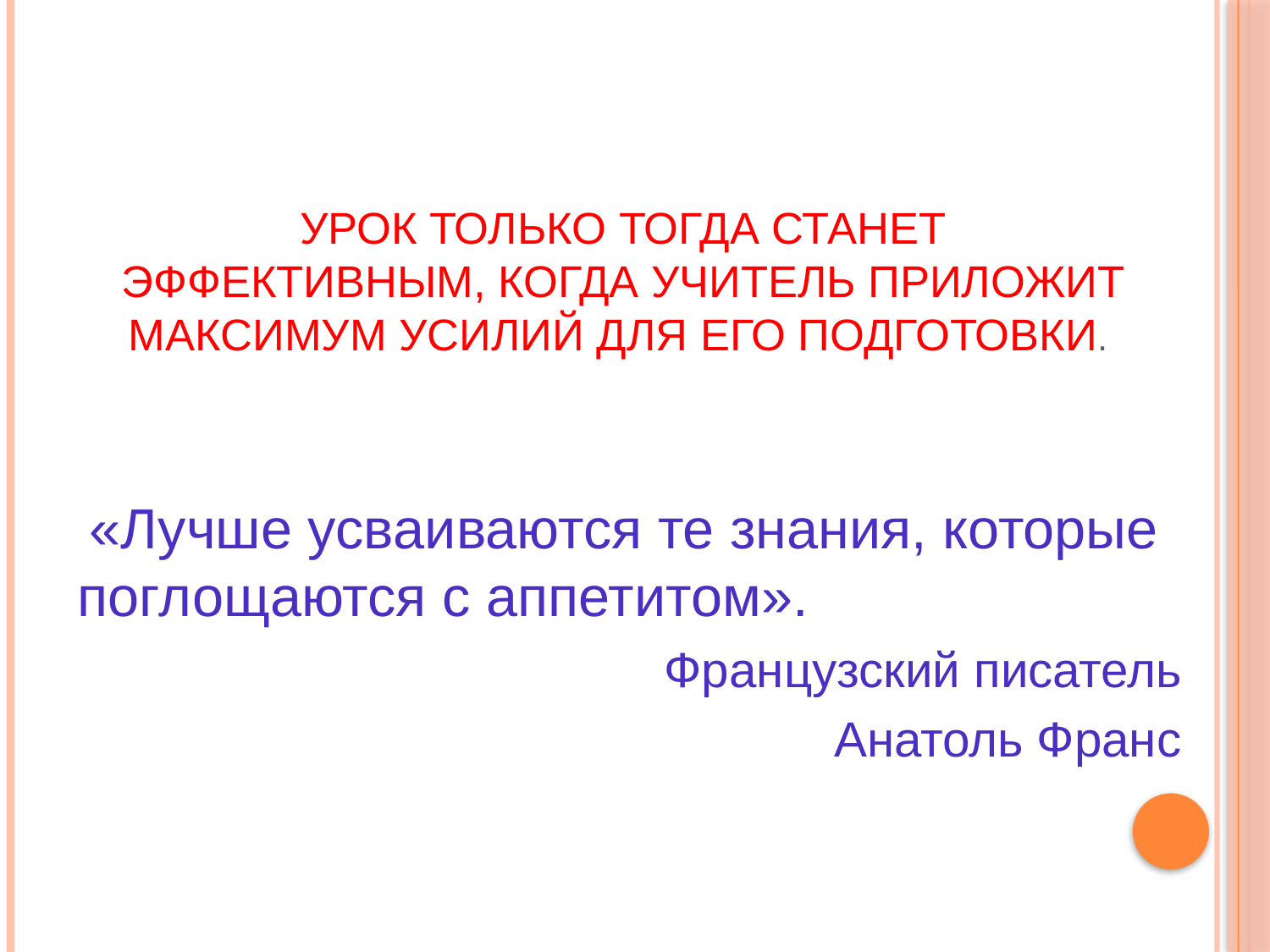

# Урок только тогда станет эффективным, когда учитель приложит максимум усилий для его подготовки.
 «Лучше усваиваются те знания, которые поглощаются с аппетитом».
Французский писатель
Анатоль Франс